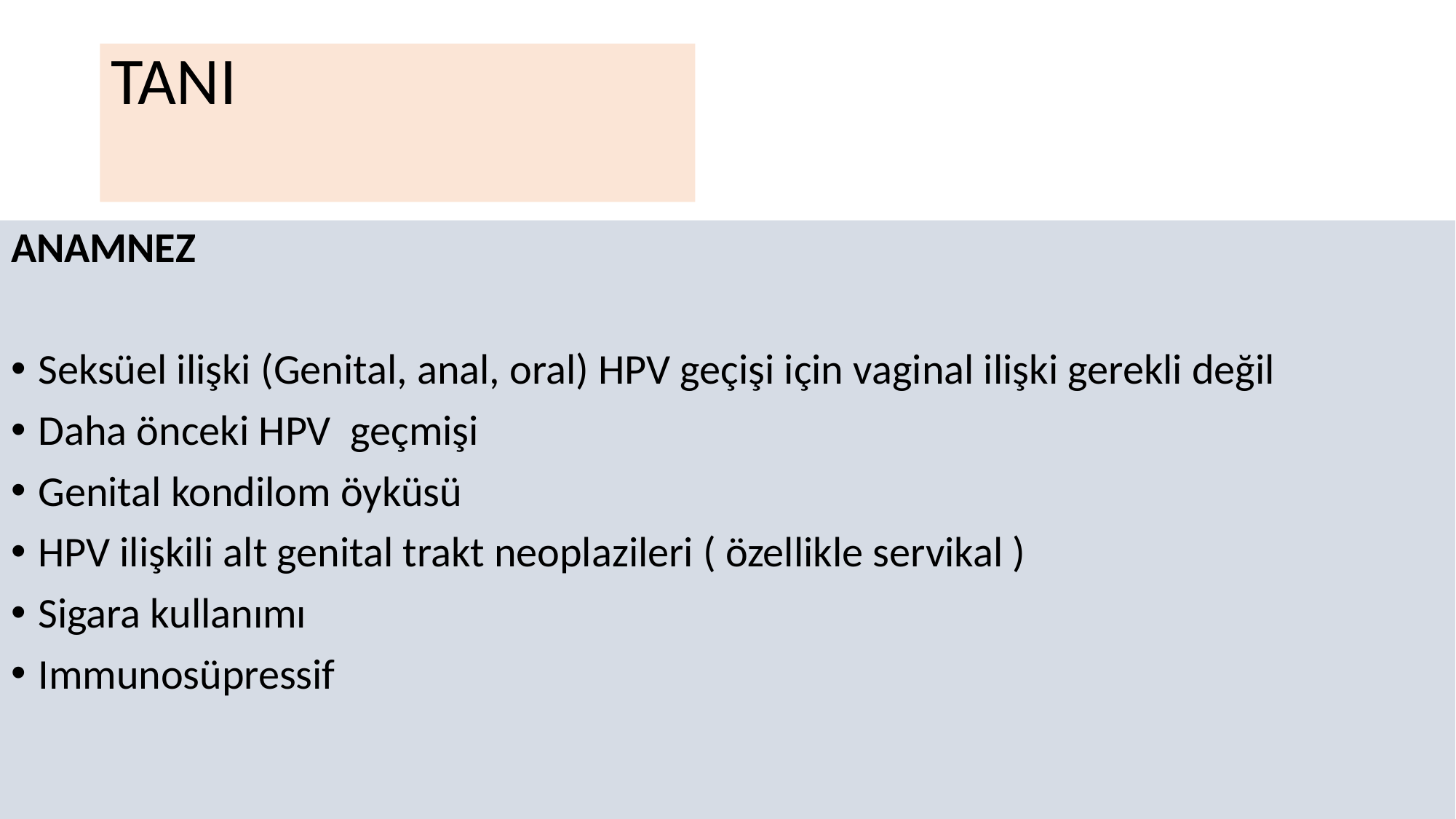

# TANI
ANAMNEZ

Seksüel ilişki (Genital, anal, oral) HPV geçişi için vaginal ilişki gerekli değil
Daha önceki HPV  geçmişi
Genital kondilom öyküsü
HPV ilişkili alt genital trakt neoplazileri ( özellikle servikal )
Sigara kullanımı
Immunosüpressif